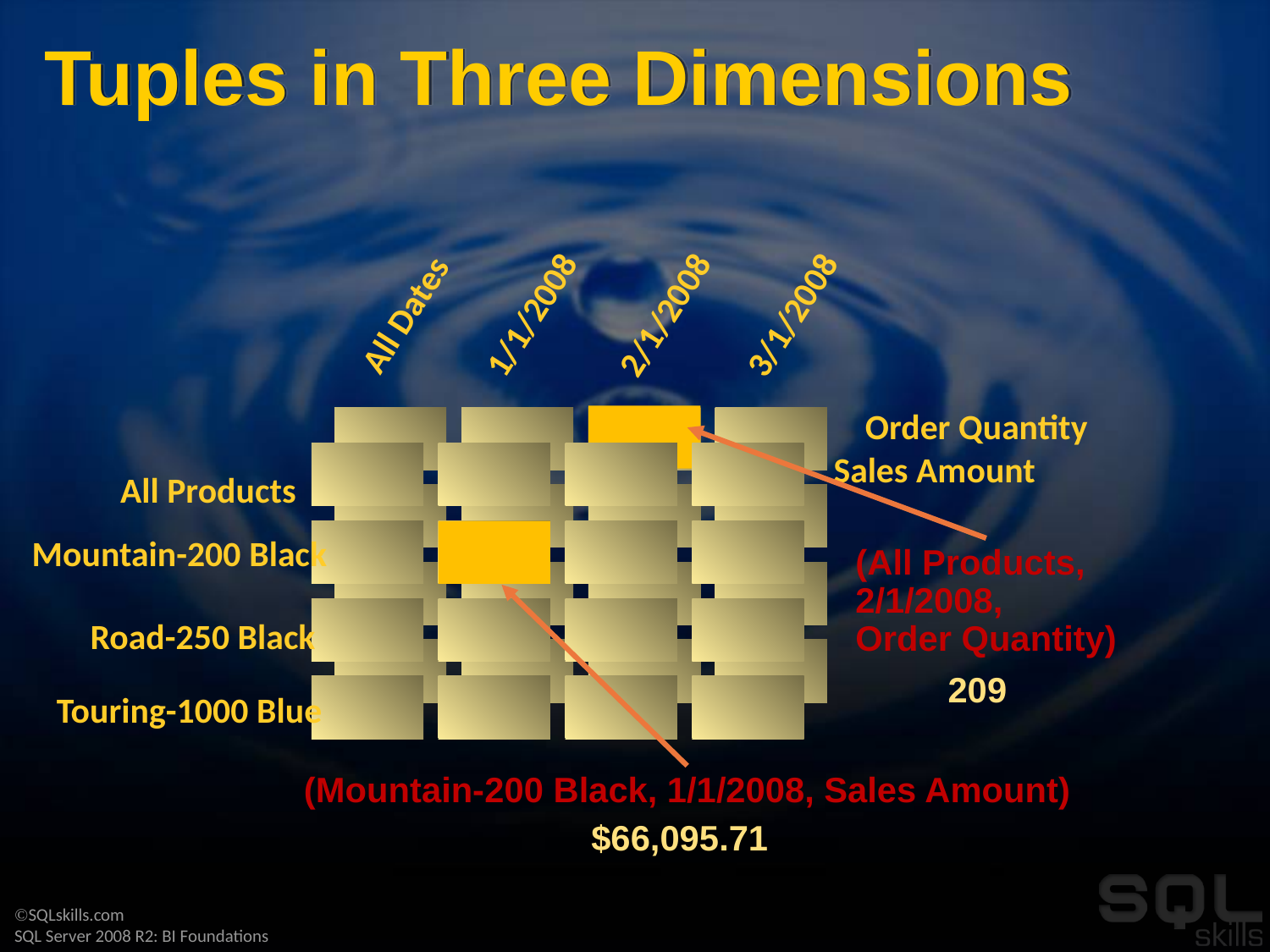

# Tuples in Three Dimensions
1/1/2008
2/1/2008
3/1/2008
All Dates
Order Quantity

(All Products,
2/1/2008,
Order Quantity)

Sales Amount
All Products

Mountain-200 Black

(Mountain-200 Black, 1/1/2008, Sales Amount)

Road-250 Black

209

Touring-1000 Blue
$66,095.71